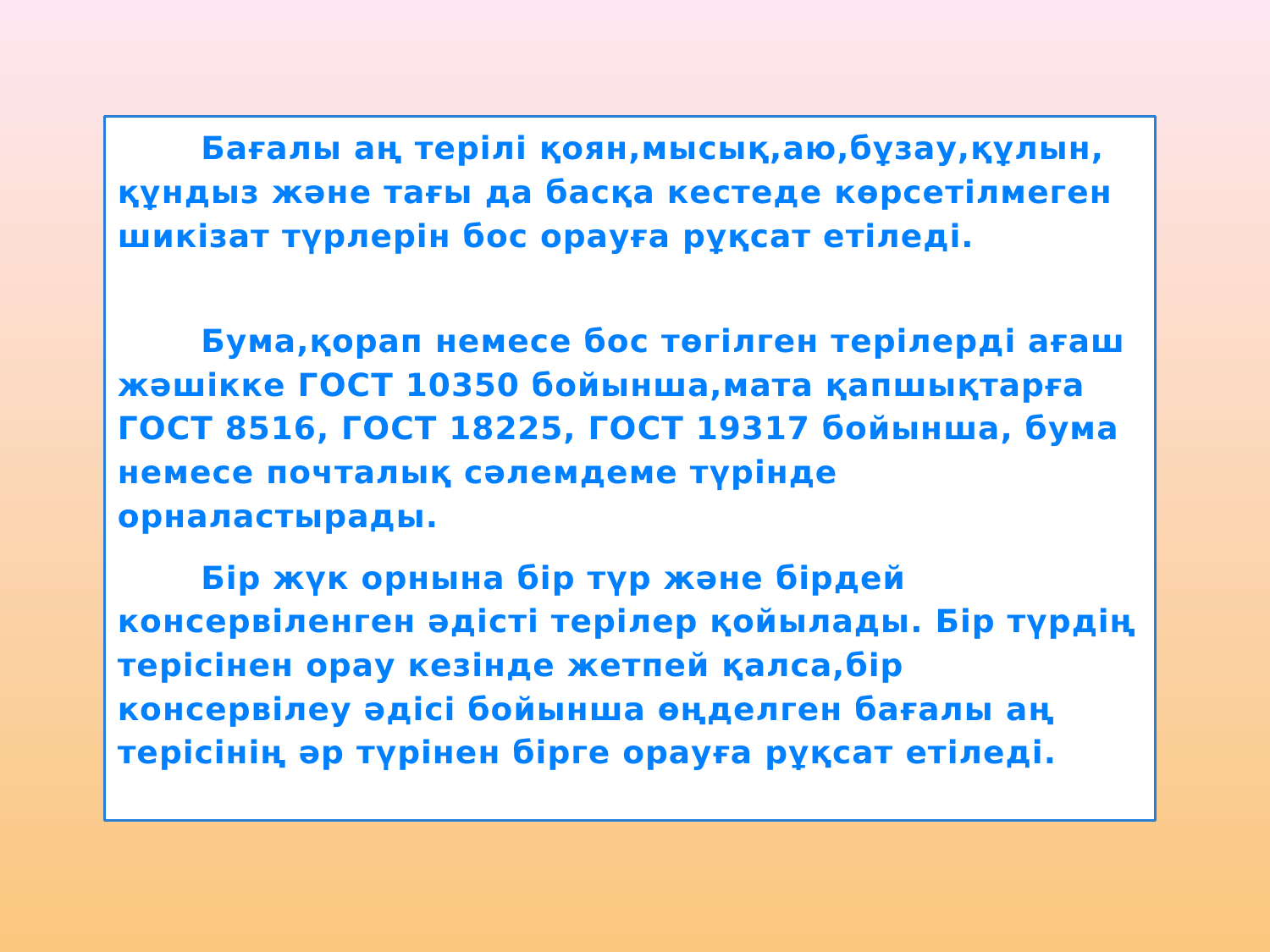

1.3. Бағалы аң терілі қоян,мысық,аю,бұзау,құлын, құндыз және тағы да басқа кестеде көрсетілмеген шикізат түрлерін бос орауға рұқсат етіледі.
1.4. Бума,қорап немесе бос төгілген терілерді ағаш жәшікке ГОСТ 10350 бойынша,мата қапшықтарға  ГОСТ 8516, ГОСТ 18225, ГОСТ 19317 бойынша, бума немесе почталық сәлемдеме түрінде орналастырады.
1.5. Бір жүк орнына бір түр және бірдей консервіленген әдісті терілер қойылады. Бір түрдің терісінен орау кезінде жетпей қалса,бір консервілеу әдісі бойынша өңделген бағалы аң терісінің әр түрінен бірге орауға рұқсат етіледі.